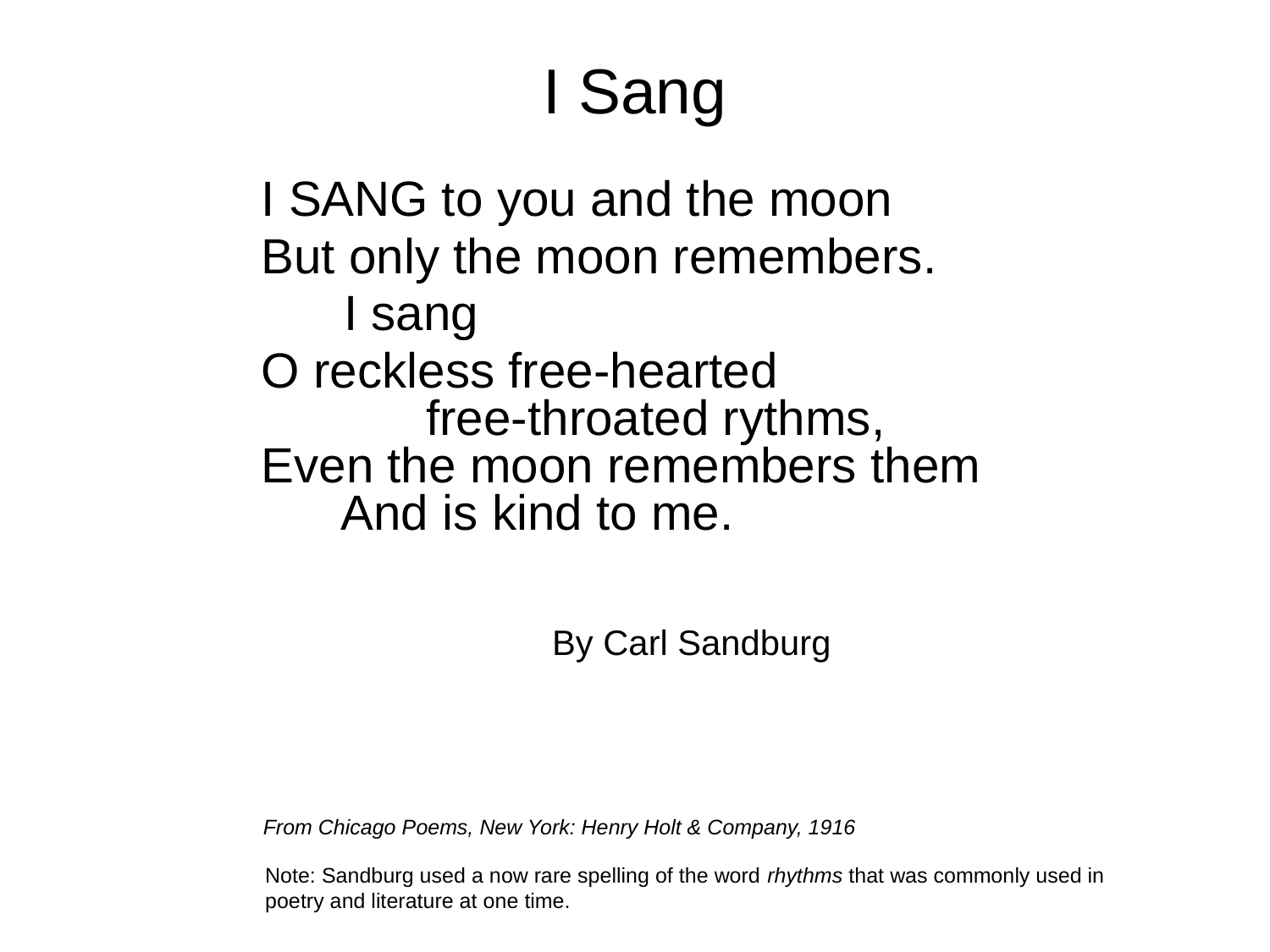

# I Sang
I SANG to you and the moon
But only the moon remembers.
      I sang
O reckless free-hearted
            free-throated rythms,
Even the moon remembers them
      And is kind to me.
By Carl Sandburg
From Chicago Poems, New York: Henry Holt & Company, 1916
Note: Sandburg used a now rare spelling of the word rhythms that was commonly used in poetry and literature at one time.